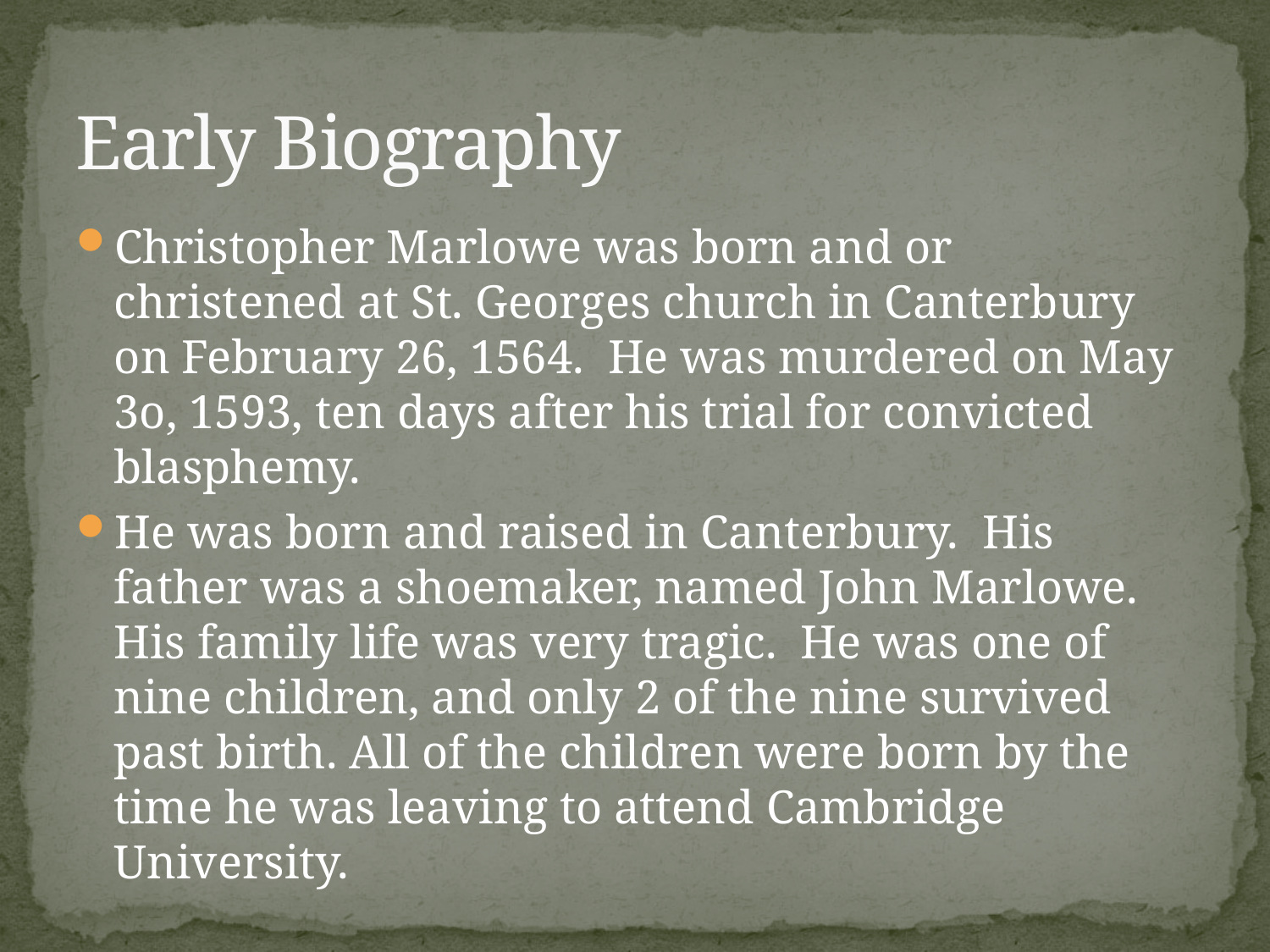

# Early Biography
Christopher Marlowe was born and or christened at St. Georges church in Canterbury on February 26, 1564.  He was murdered on May 3o, 1593, ten days after his trial for convicted blasphemy.
He was born and raised in Canterbury.  His father was a shoemaker, named John Marlowe.  His family life was very tragic.  He was one of nine children, and only 2 of the nine survived past birth. All of the children were born by the time he was leaving to attend Cambridge University.